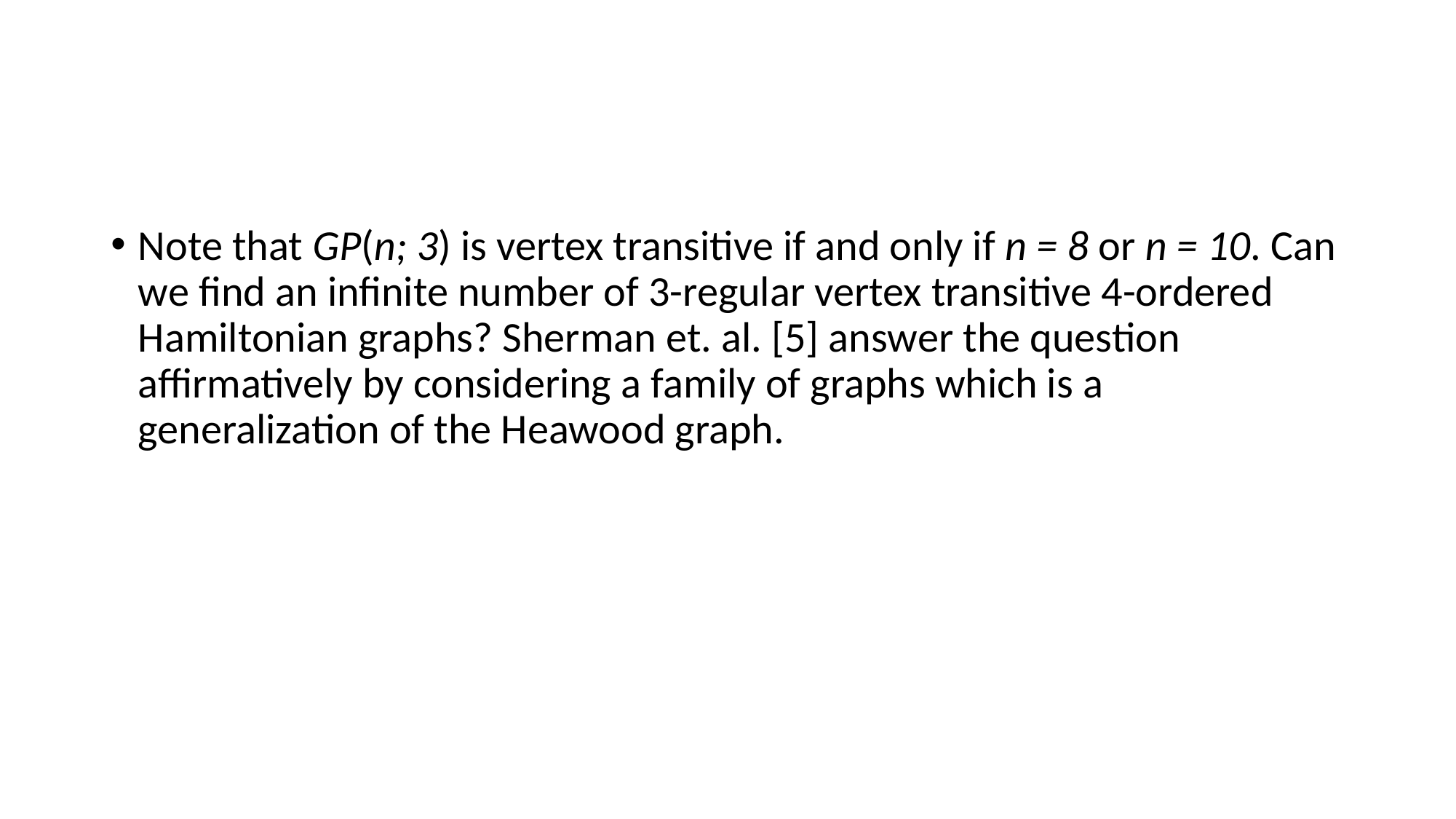

#
Note that GP(n; 3) is vertex transitive if and only if n = 8 or n = 10. Can we find an infinite number of 3-regular vertex transitive 4-ordered Hamiltonian graphs? Sherman et. al. [5] answer the question affirmatively by considering a family of graphs which is a generalization of the Heawood graph.